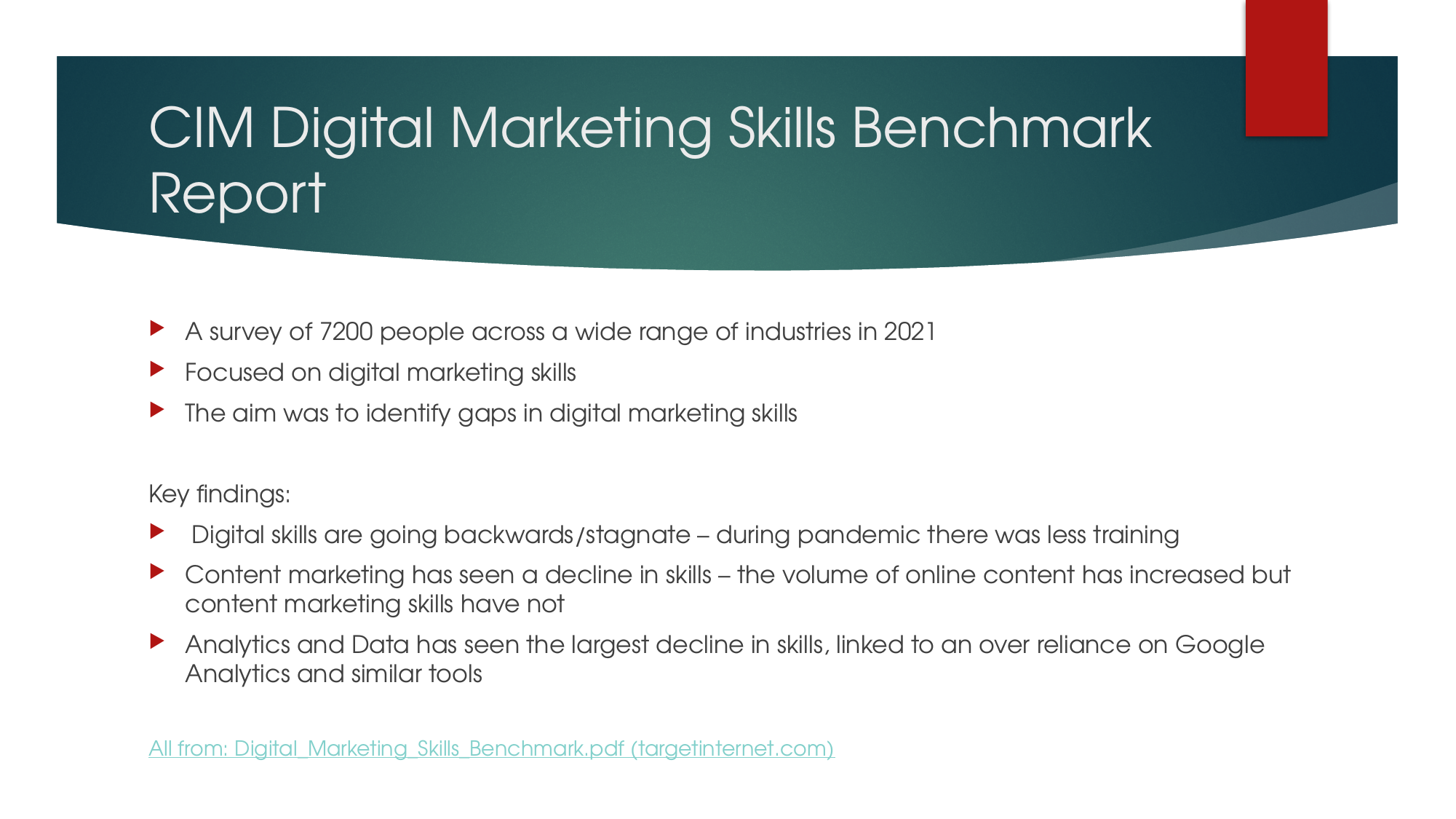

# CIM Digital Marketing Skills Benchmark Report
A survey of 7200 people across a wide range of industries in 2021
Focused on digital marketing skills
The aim was to identify gaps in digital marketing skills

Key findings:
 Digital skills are going backwards/stagnate – during pandemic there was less training
Content marketing has seen a decline in skills – the volume of online content has increased but content marketing skills have not
Analytics and Data has seen the largest decline in skills, linked to an over reliance on Google Analytics and similar tools

All from: Digital_Marketing_Skills_Benchmark.pdf (targetinternet.com)